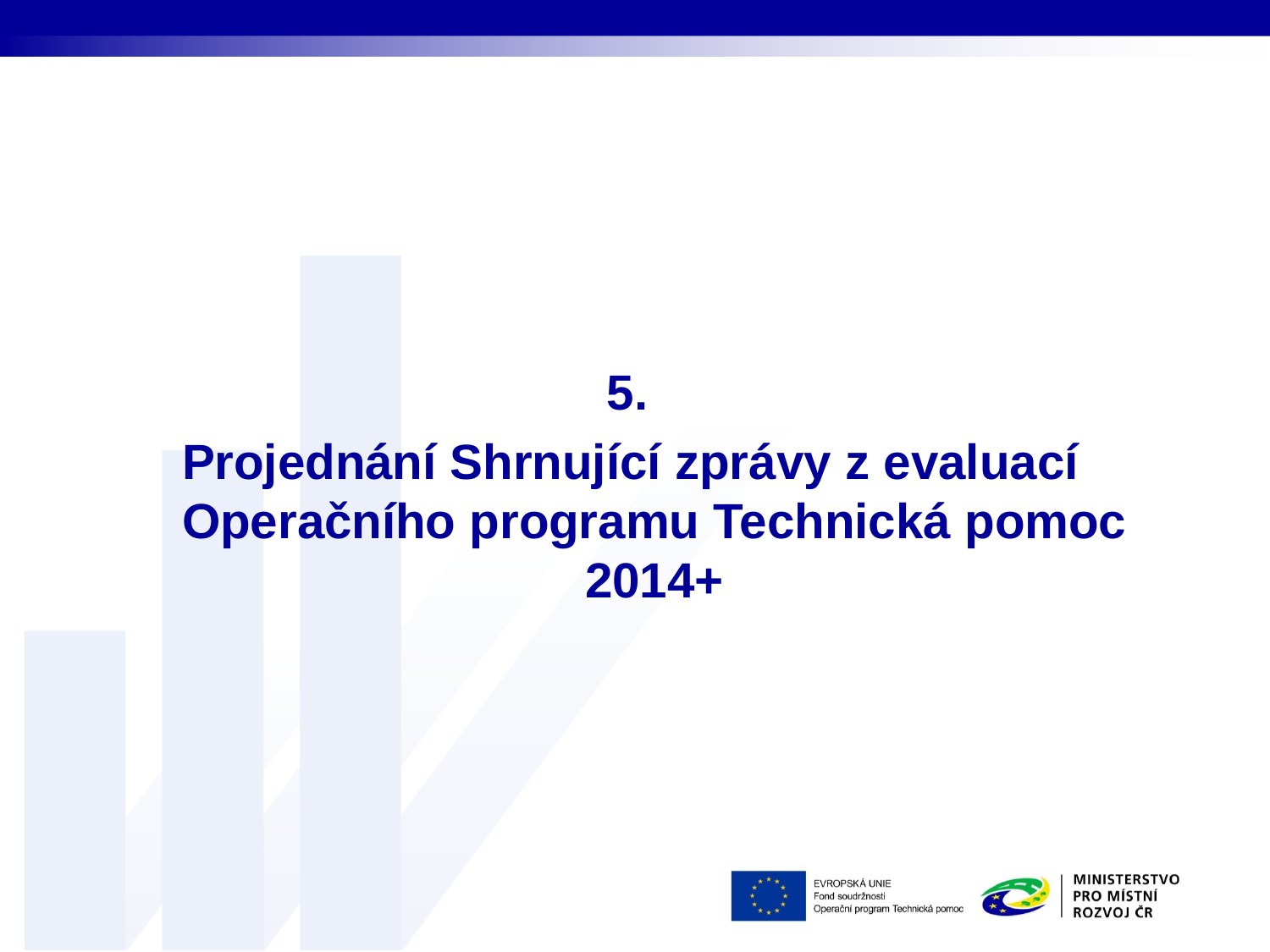

#

5.
Projednání Shrnující zprávy z evaluací Operačního programu Technická pomoc 2014+